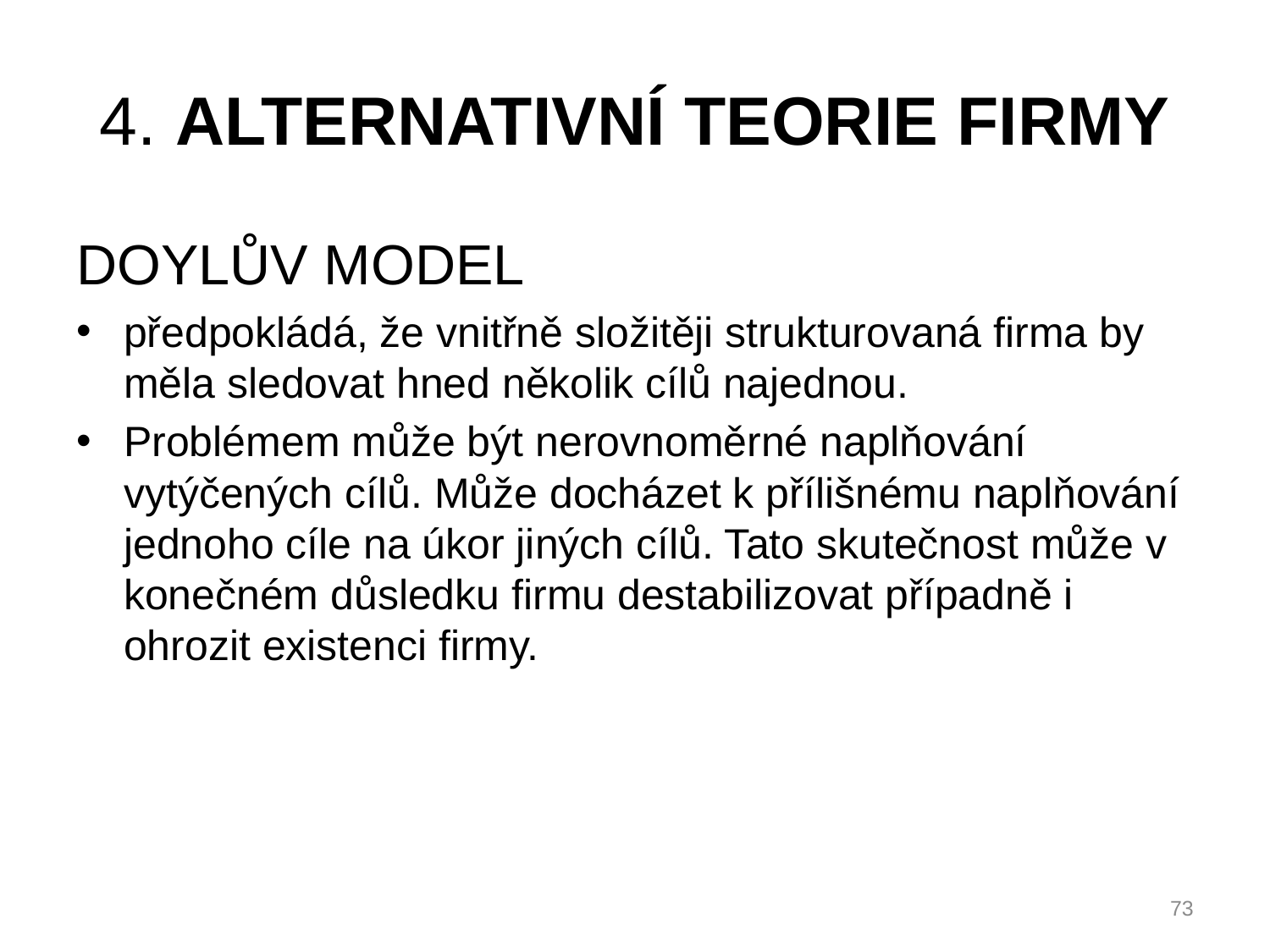

# 4. ALTERNATIVNÍ TEORIE FIRMY
DOYLŮV MODEL
předpokládá, že vnitřně složitěji strukturovaná firma by měla sledovat hned několik cílů najednou.
Problémem může být nerovnoměrné naplňování vytýčených cílů. Může docházet k přílišnému naplňování jednoho cíle na úkor jiných cílů. Tato skutečnost může v konečném důsledku firmu destabilizovat případně i ohrozit existenci firmy.

73